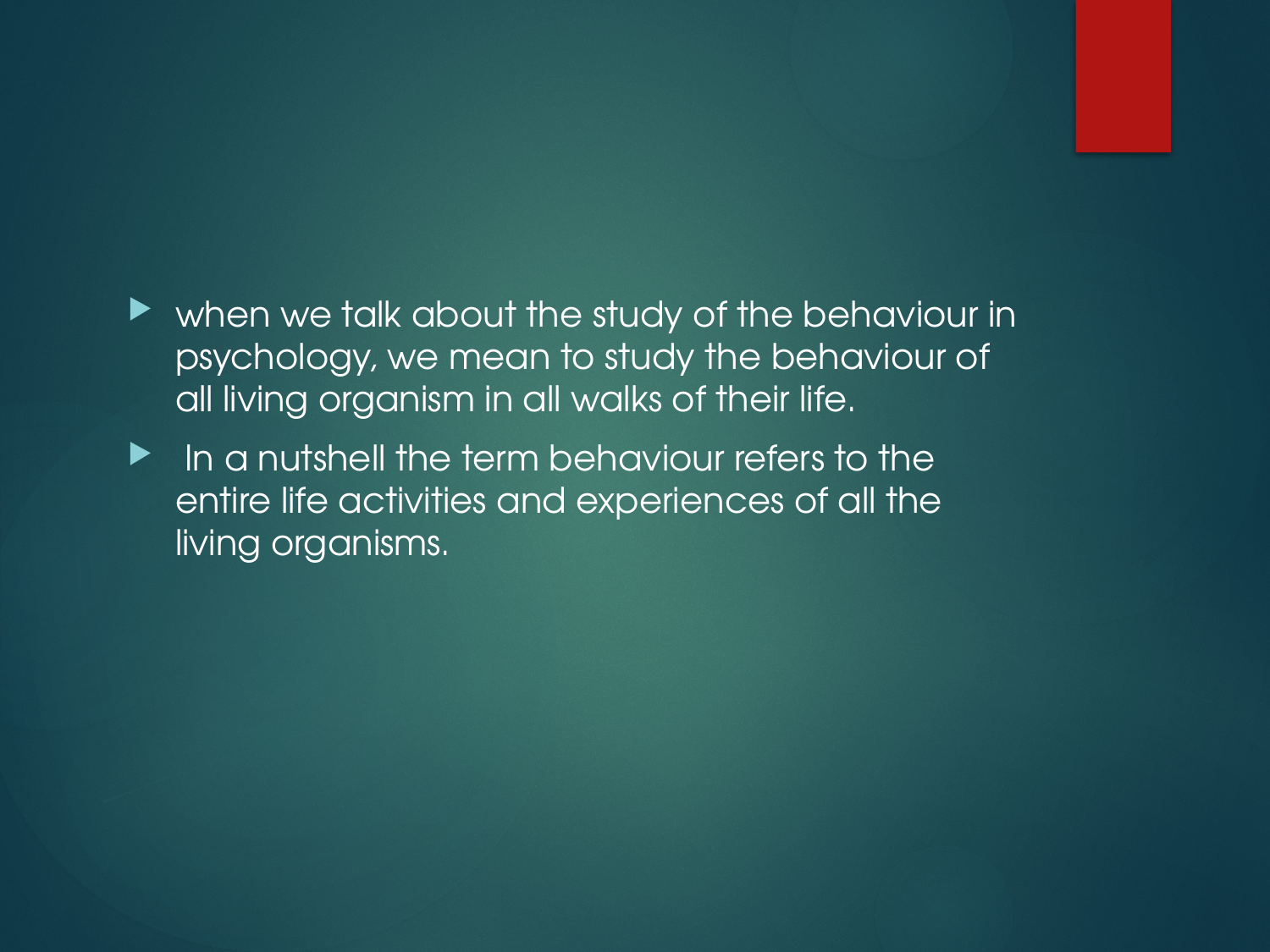

#
when we talk about the study of the behaviour in psychology, we mean to study the behaviour of all living organism in all walks of their life.
 In a nutshell the term behaviour refers to the entire life activities and experiences of all the living organisms.